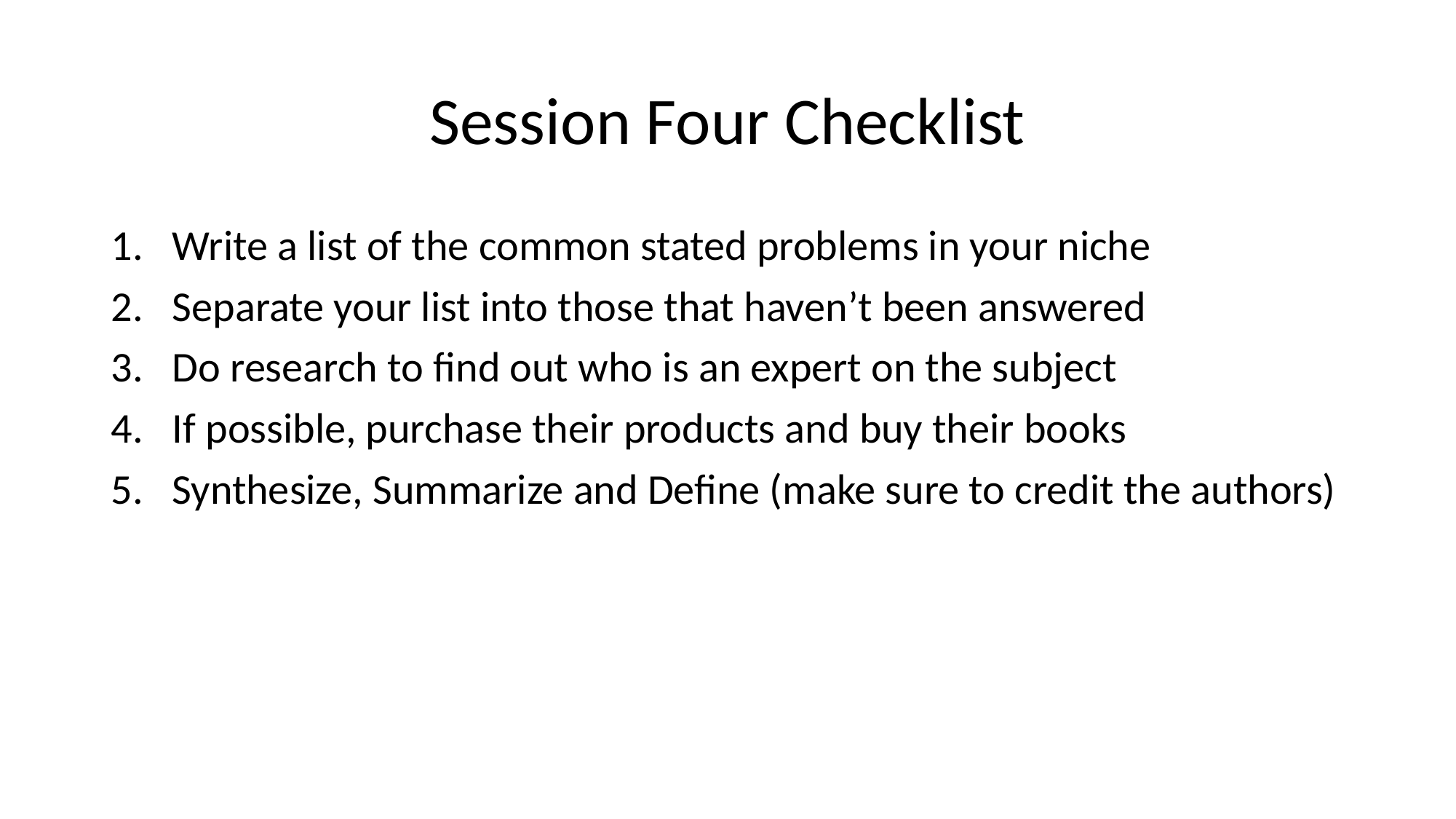

# Session Four Checklist
Write a list of the common stated problems in your niche
Separate your list into those that haven’t been answered
Do research to find out who is an expert on the subject
If possible, purchase their products and buy their books
Synthesize, Summarize and Define (make sure to credit the authors)